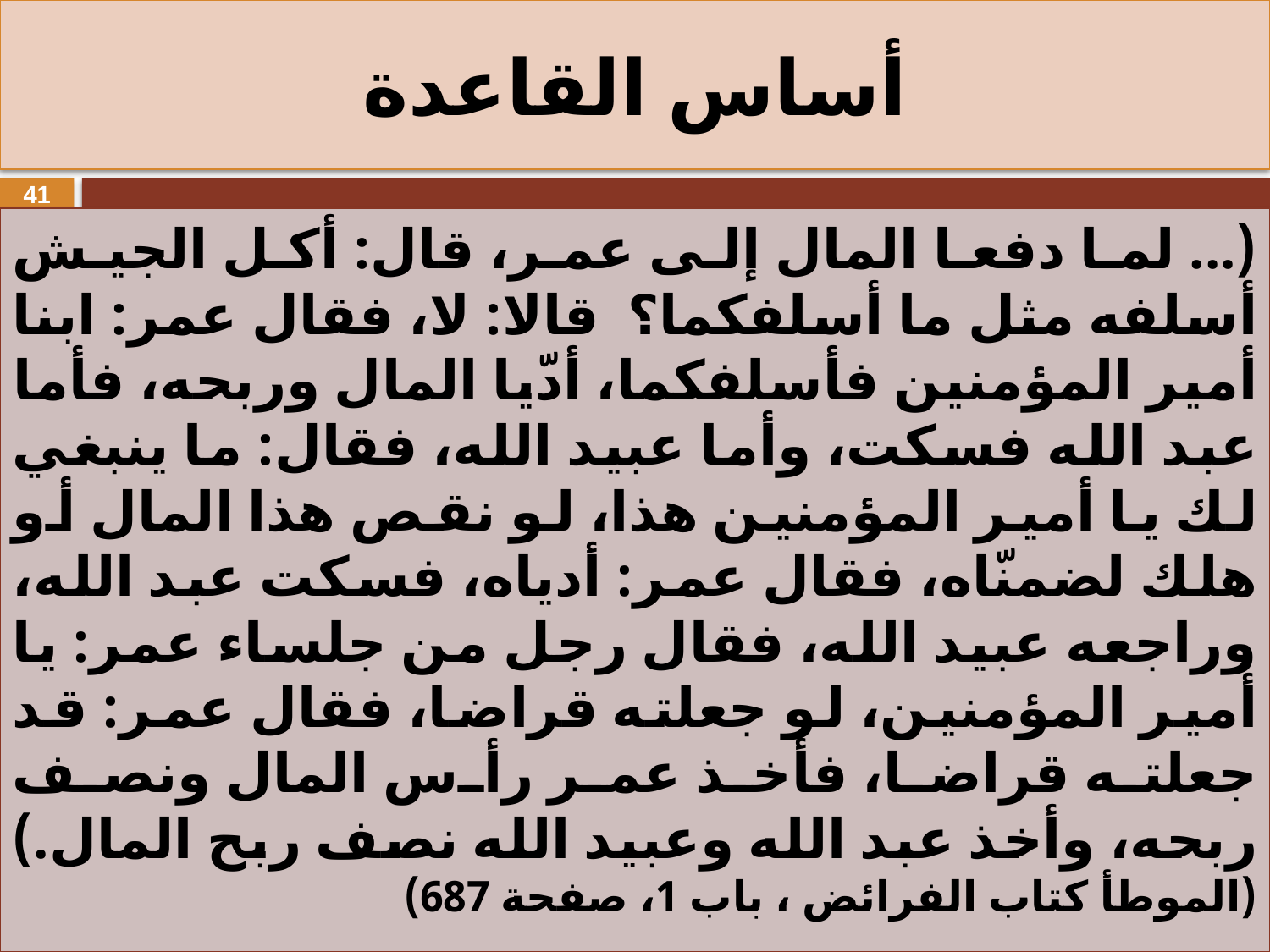

# أساس القاعدة
41
(... لما دفعا المال إلى عمر، قال: أكل الجيش أسلفه مثل ما أسلفكما؟  قالا: لا، فقال عمر: ابنا أمير المؤمنين فأسلفكما، أدّيا المال وربحه، فأما عبد الله فسكت، وأما عبيد الله، فقال: ما ينبغي لك يا أمير المؤمنين هذا، لو نقص هذا المال أو هلك لضمنّاه، فقال عمر: أدياه، فسكت عبد الله، وراجعه عبيد الله، فقال رجل من جلساء عمر: يا أمير المؤمنين، لو جعلته قراضا، فقال عمر: قد جعلته قراضا، فأخذ عمر رأس المال ونصف ربحه، وأخذ عبد الله وعبيد الله نصف ربح المال.) (الموطأ كتاب الفرائض ، باب 1، صفحة 687)
المادة العلمية - دورة إعداد مستشاري التحكيم في المالية الإسلامية - محمد علي بحروني